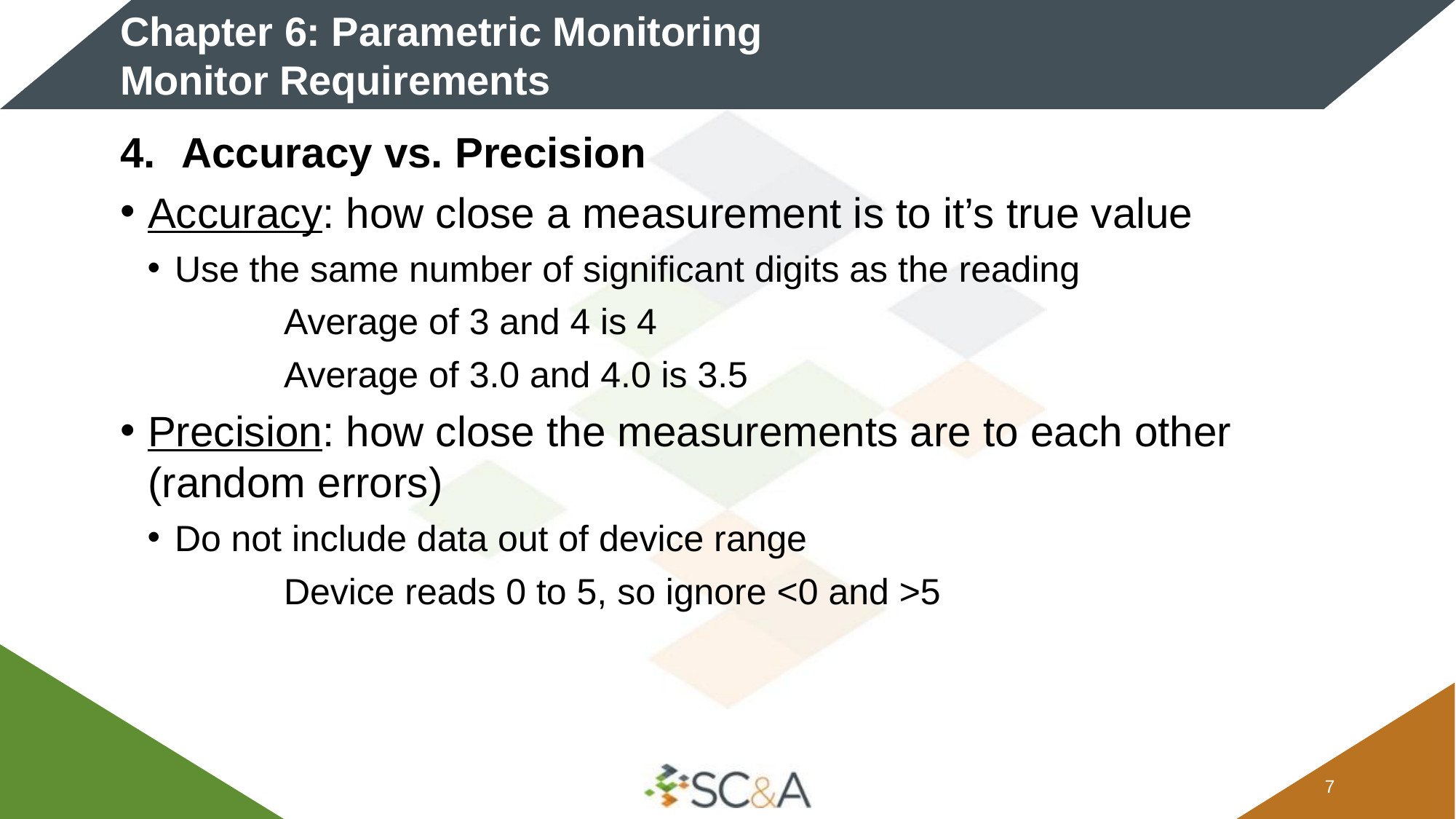

# Chapter 6: Parametric Monitoring Monitor Requirements
Accuracy vs. Precision
Accuracy: how close a measurement is to it’s true value
Use the same number of significant digits as the reading
	Average of 3 and 4 is 4
	Average of 3.0 and 4.0 is 3.5
Precision: how close the measurements are to each other (random errors)
Do not include data out of device range
	Device reads 0 to 5, so ignore <0 and >5

7